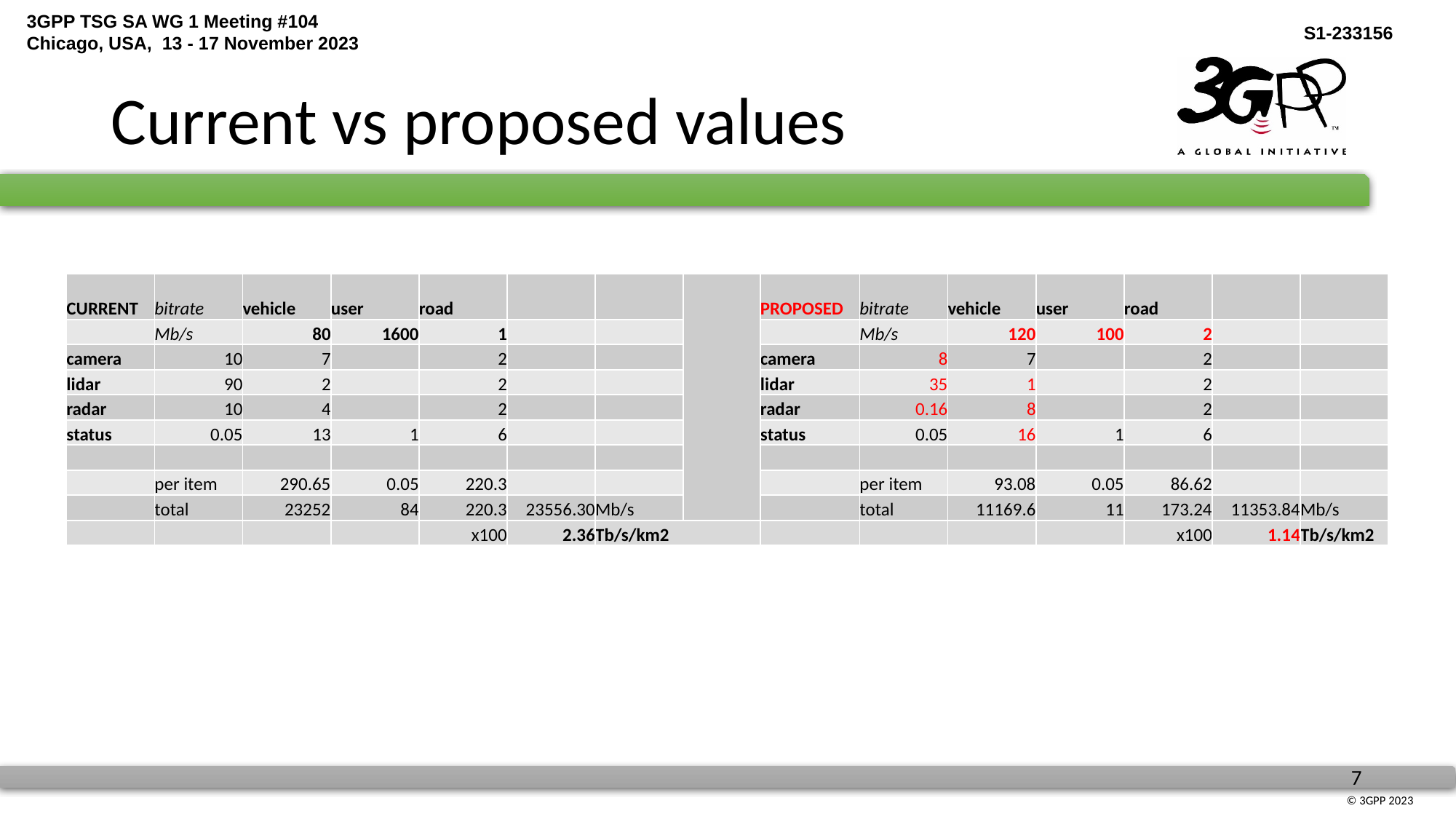

# Current vs proposed values
| CURRENT | bitrate | vehicle | user | road |  |  |  | PROPOSED | bitrate | vehicle | user | road |  |  |
| --- | --- | --- | --- | --- | --- | --- | --- | --- | --- | --- | --- | --- | --- | --- |
|  | Mb/s | 80 | 1600 | 1 |  |  |  |  | Mb/s | 120 | 100 | 2 |  |  |
| camera | 10 | 7 |  | 2 |  |  |  | camera | 8 | 7 |  | 2 |  |  |
| lidar | 90 | 2 |  | 2 |  |  |  | lidar | 35 | 1 |  | 2 |  |  |
| radar | 10 | 4 |  | 2 |  |  |  | radar | 0.16 | 8 |  | 2 |  |  |
| status | 0.05 | 13 | 1 | 6 |  |  |  | status | 0.05 | 16 | 1 | 6 |  |  |
|  |  |  |  |  |  |  |  |  |  |  |  |  |  |  |
|  | per item | 290.65 | 0.05 | 220.3 |  |  |  |  | per item | 93.08 | 0.05 | 86.62 |  |  |
|  | total | 23252 | 84 | 220.3 | 23556.30 | Mb/s |  |  | total | 11169.6 | 11 | 173.24 | 11353.84 | Mb/s |
|  |  |  |  | x100 | 2.36 | Tb/s/km2 |  |  |  |  |  | x100 | 1.14 | Tb/s/km2 |